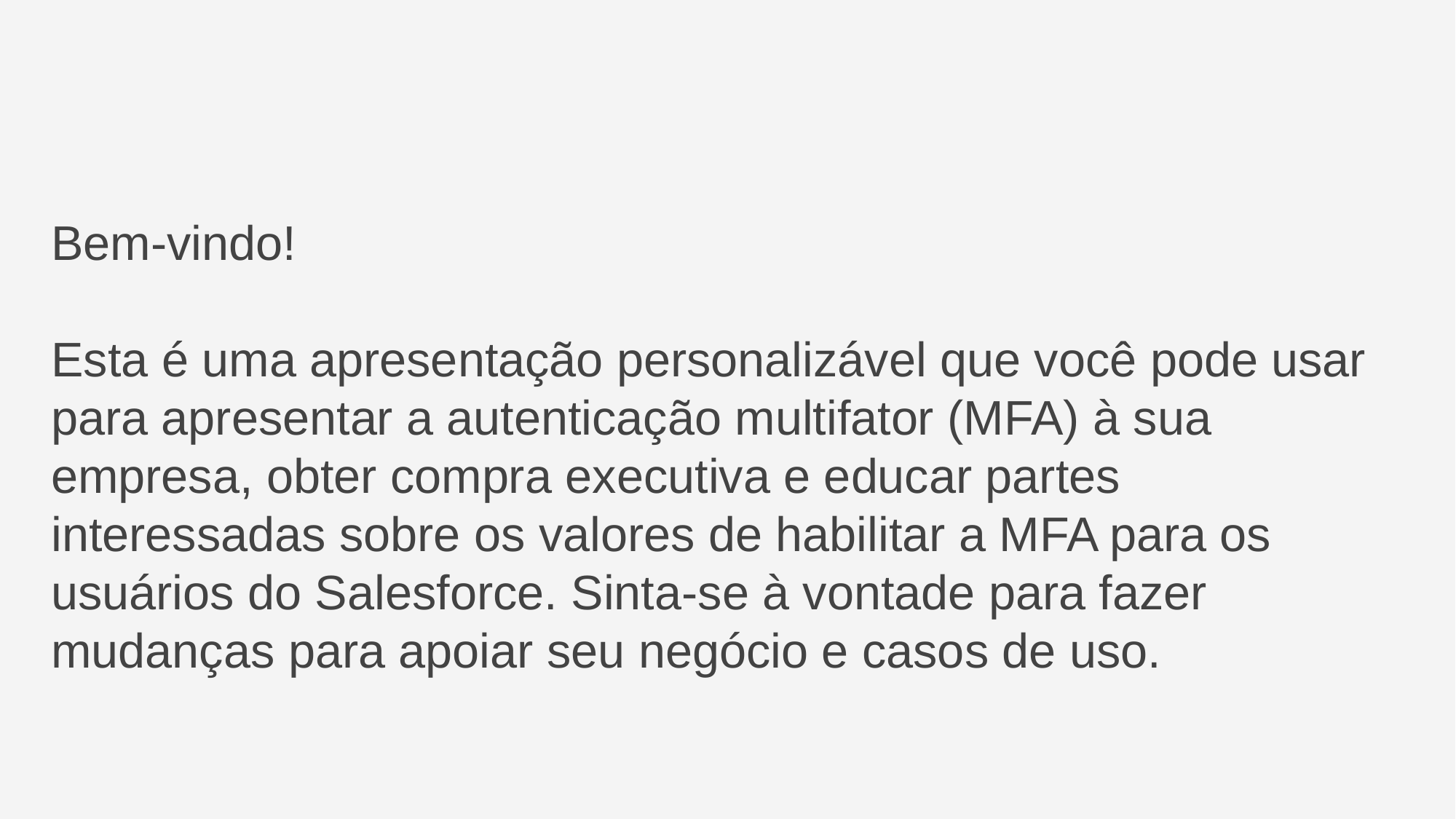

Bem-vindo!

Esta é uma apresentação personalizável que você pode usar para apresentar a autenticação multifator (MFA) à sua empresa, obter compra executiva e educar partes interessadas sobre os valores de habilitar a MFA para os usuários do Salesforce. Sinta-se à vontade para fazer mudanças para apoiar seu negócio e casos de uso.